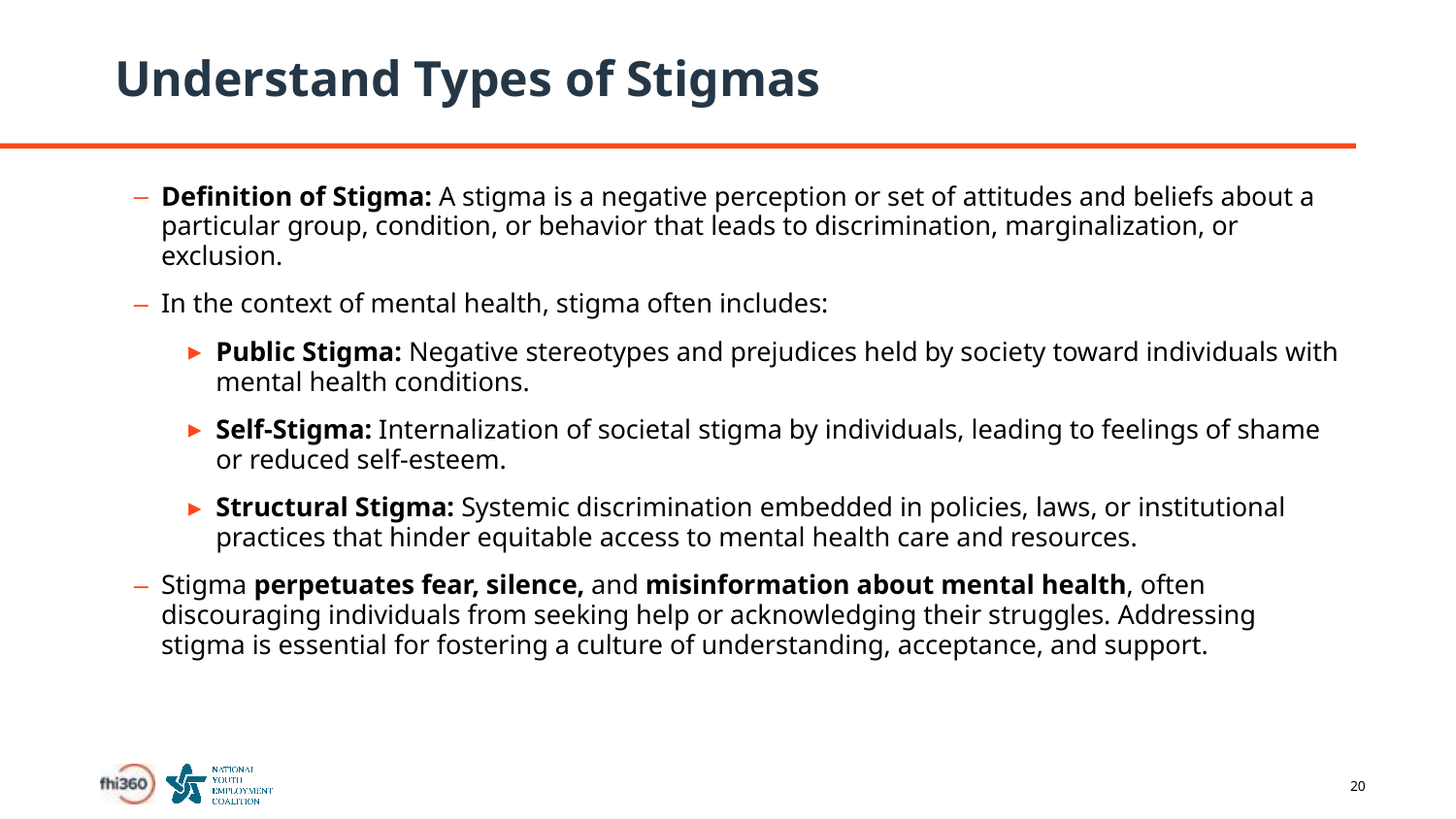

# Understand Types of Stigmas
Definition of Stigma: A stigma is a negative perception or set of attitudes and beliefs about a particular group, condition, or behavior that leads to discrimination, marginalization, or exclusion.
In the context of mental health, stigma often includes:
Public Stigma: Negative stereotypes and prejudices held by society toward individuals with mental health conditions.
Self-Stigma: Internalization of societal stigma by individuals, leading to feelings of shame or reduced self-esteem.
Structural Stigma: Systemic discrimination embedded in policies, laws, or institutional practices that hinder equitable access to mental health care and resources.
Stigma perpetuates fear, silence, and misinformation about mental health, often discouraging individuals from seeking help or acknowledging their struggles. Addressing stigma is essential for fostering a culture of understanding, acceptance, and support.